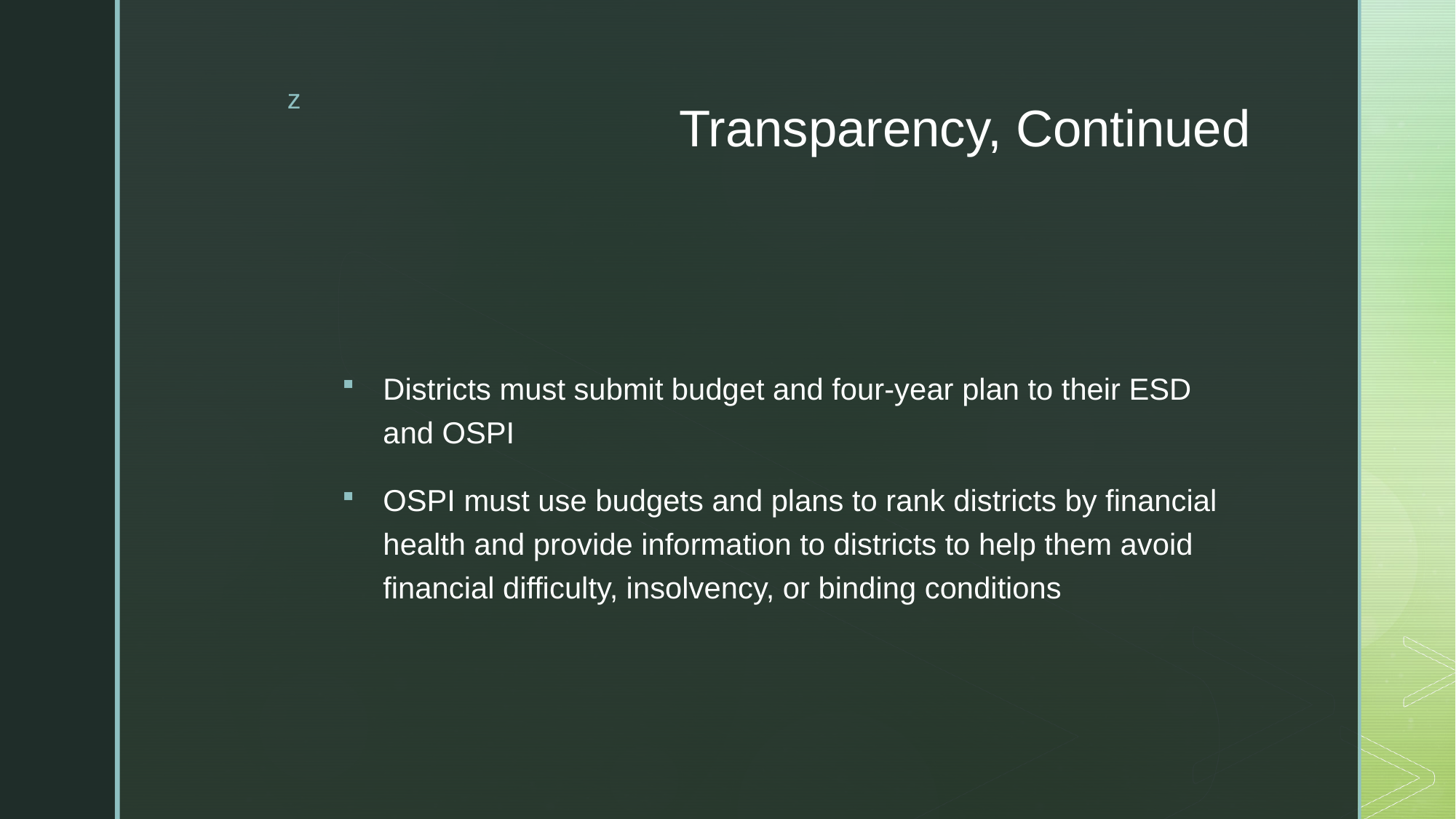

# Transparency, Continued
Districts must submit budget and four-year plan to their ESD and OSPI
OSPI must use budgets and plans to rank districts by financial health and provide information to districts to help them avoid financial difficulty, insolvency, or binding conditions